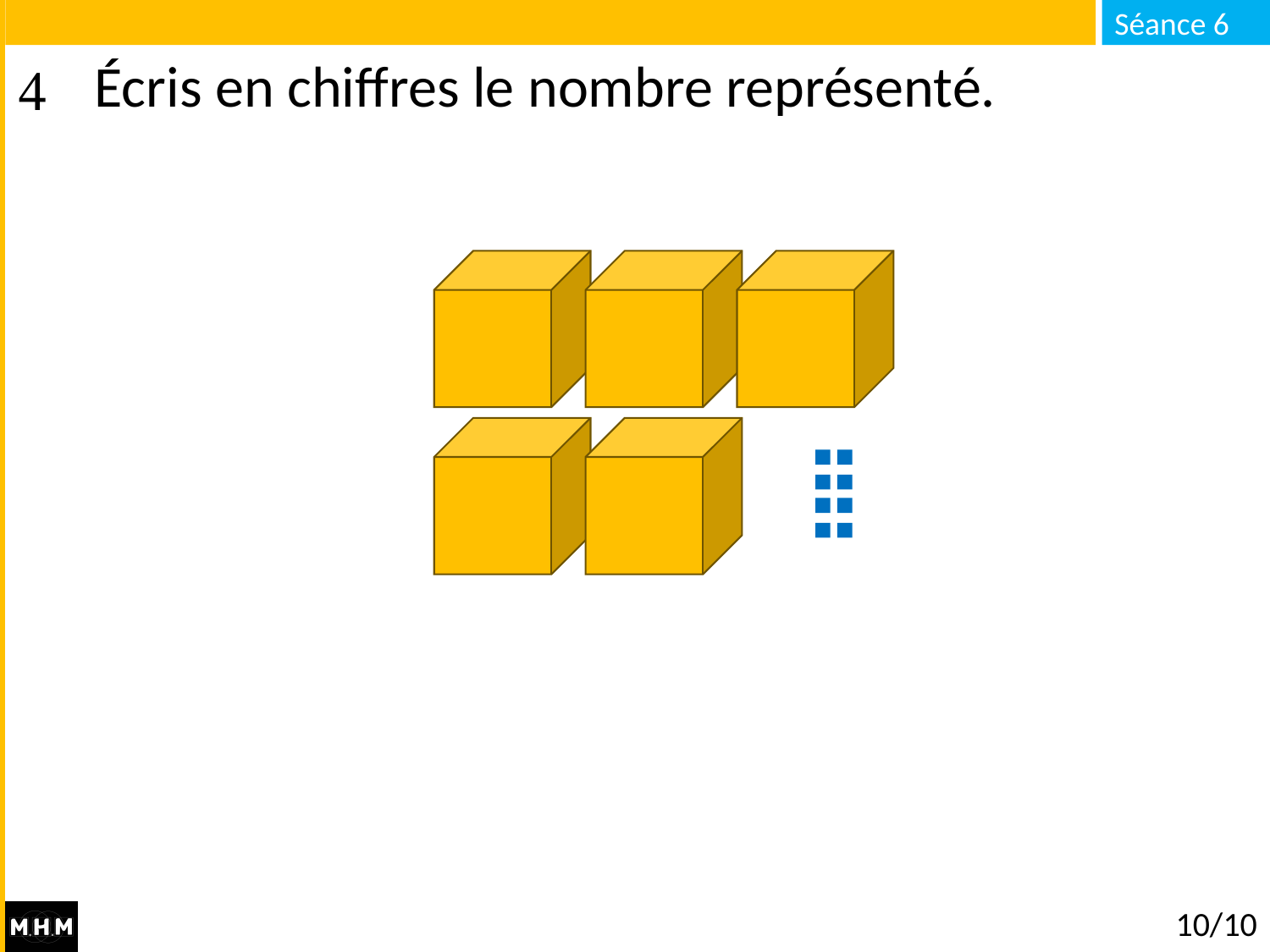

# Écris en chiffres le nombre représenté.

10/10